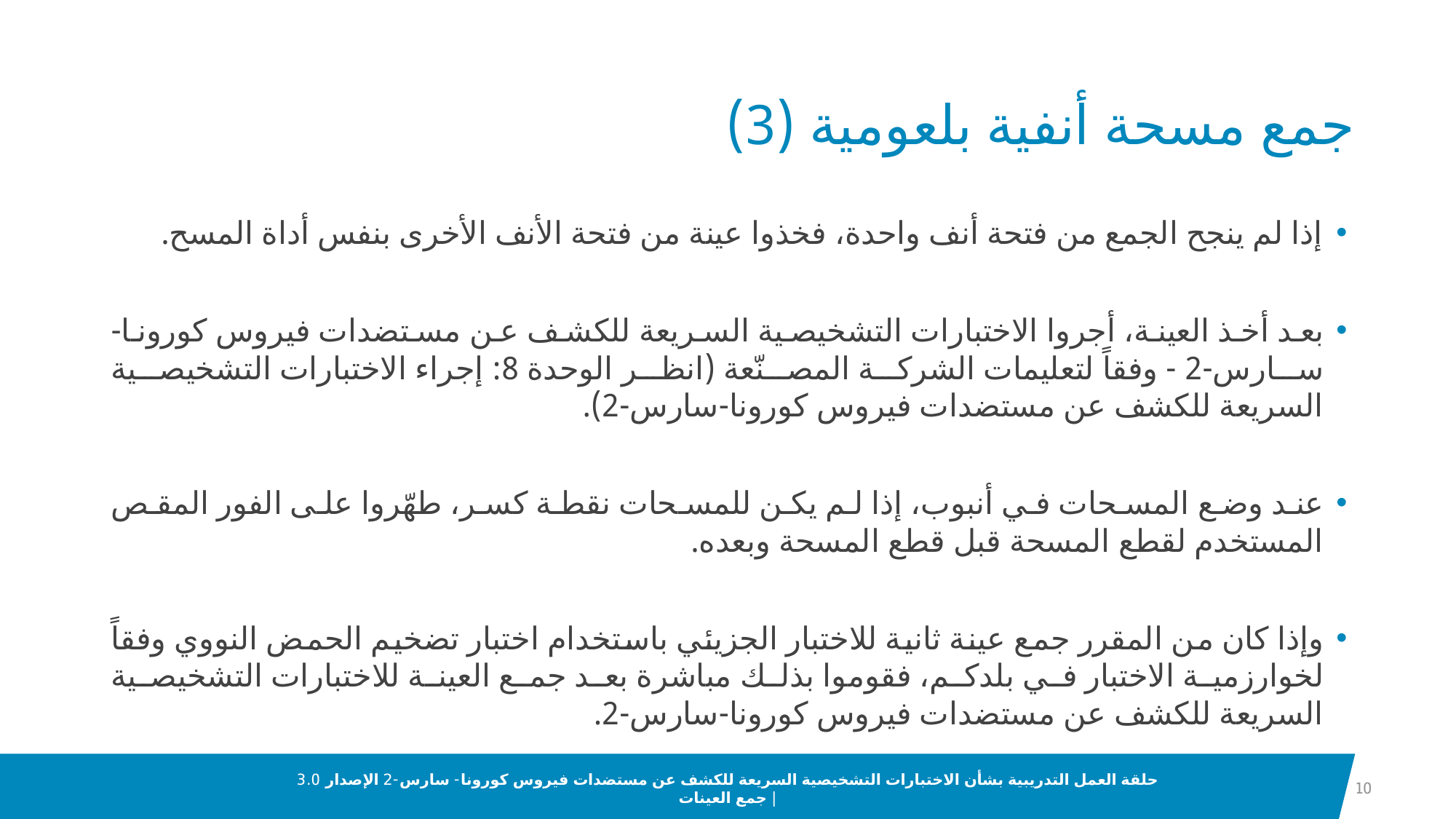

# جمع مسحة أنفية بلعومية (3)
إذا لم ينجح الجمع من فتحة أنف واحدة، فخذوا عينة من فتحة الأنف الأخرى بنفس أداة المسح.

بعد أخذ العينة، أجروا الاختبارات التشخيصية السريعة للكشف عن مستضدات فيروس كورونا-سارس-2 - وفقاً لتعليمات الشركة المصنّعة (انظر الوحدة 8: إجراء الاختبارات التشخيصية السريعة للكشف عن مستضدات فيروس كورونا-سارس-2).

عند وضع المسحات في أنبوب، إذا لم يكن للمسحات نقطة كسر، طهّروا على الفور المقص المستخدم لقطع المسحة قبل قطع المسحة وبعده.

وإذا كان من المقرر جمع عينة ثانية للاختبار الجزيئي باستخدام اختبار تضخيم الحمض النووي وفقاً لخوارزمية الاختبار في بلدكم، فقوموا بذلك مباشرة بعد جمع العينة للاختبارات التشخيصية السريعة للكشف عن مستضدات فيروس كورونا-سارس-2.

10
حلقة العمل التدريبية بشأن الاختبارات التشخيصية السريعة للكشف عن مستضدات فيروس كورونا- سارس-2 الإصدار 3.0 | جمع العينات